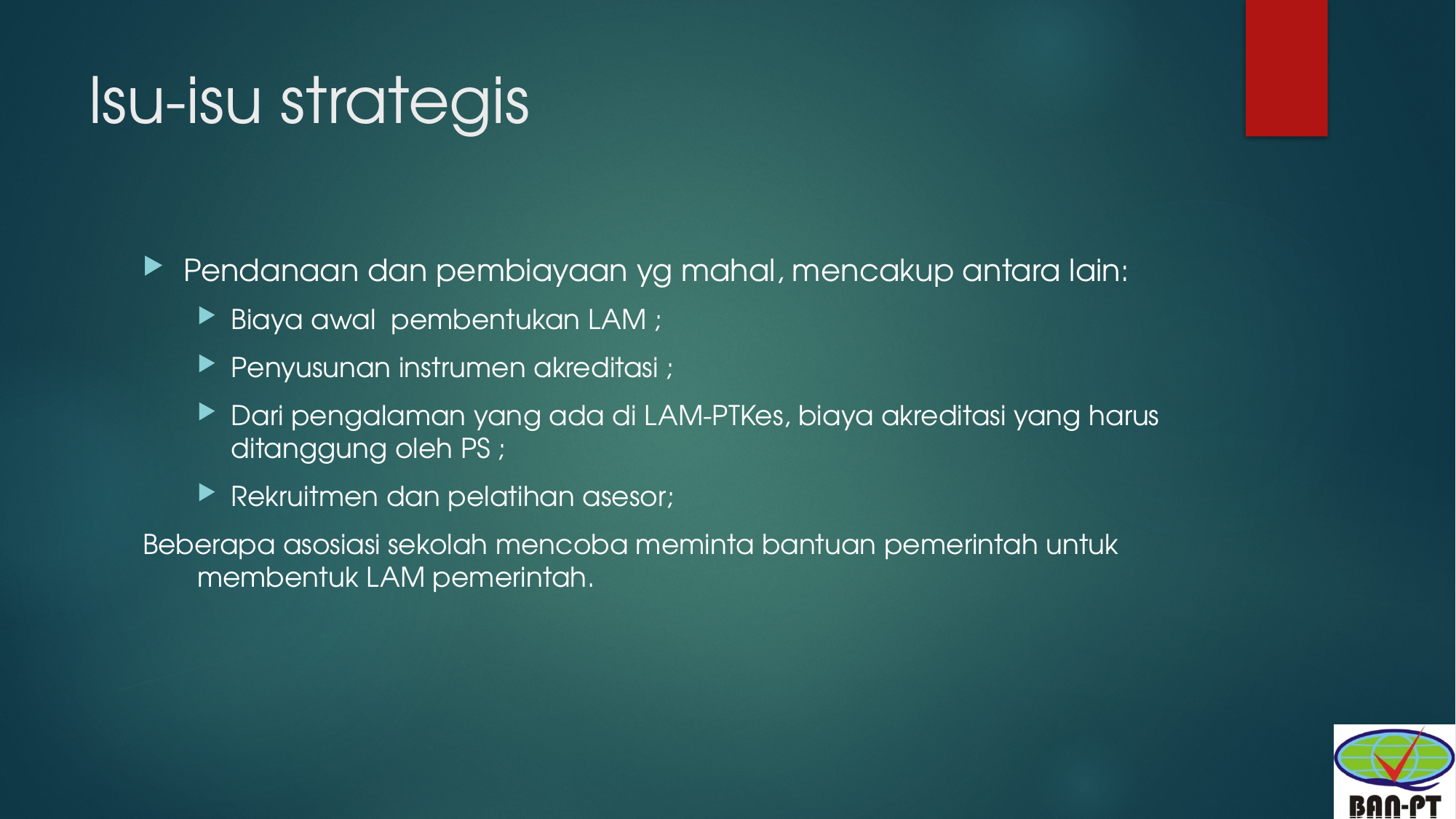

# Isu-isu strategis
Pendanaan dan pembiayaan yg mahal, mencakup antara lain:
Biaya awal  pembentukan LAM ;
Penyusunan instrumen akreditasi ;
Dari pengalaman yang ada di LAM-PTKes, biaya akreditasi yang harus ditanggung oleh PS ;
Rekruitmen dan pelatihan asesor;
Beberapa asosiasi sekolah mencoba meminta bantuan pemerintah untuk membentuk LAM pemerintah.